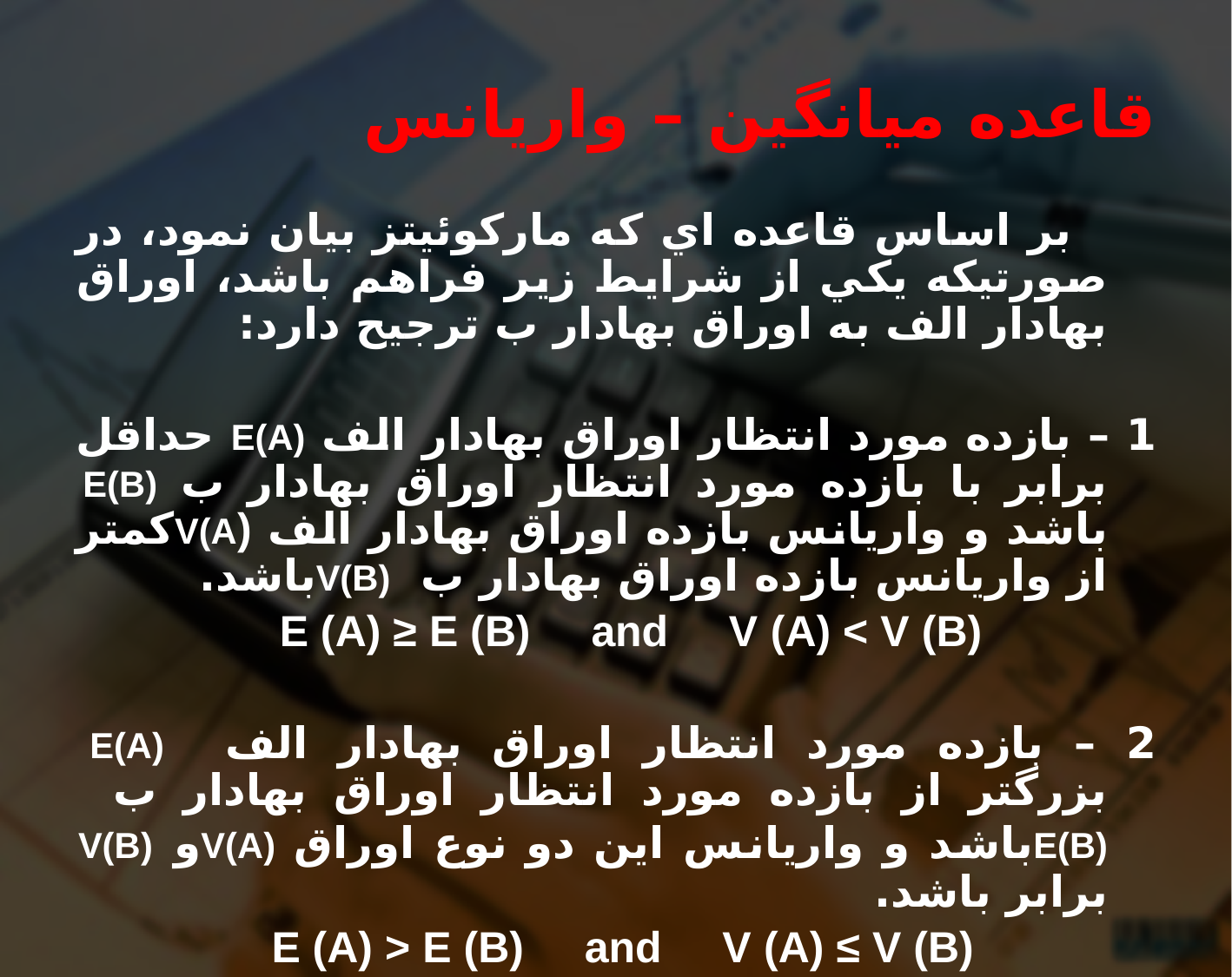

# قاعده ميانگين – واريانس
     بر اساس قاعده اي كه ماركوئيتز بيان نمود، در صورتيكه يكي از شرايط زير فراهم باشد، اوراق بهادار الف به اوراق بهادار ب ترجيح دارد:

1 – بازده مورد انتظار اوراق بهادار الف E(A) حداقل برابر با بازده مورد انتظار اوراق بهادار ب E(B) باشد و واريانس بازده اوراق بهادار الف V(A)كمتر از واريانس بازده اوراق بهادار ب  V(B)باشد.
E (A) ≥ E (B)     and     V (A) < V (B)

2 – بازده مورد انتظار اوراق بهادار الف  E(A) بزرگتر از بازده مورد انتظار اوراق بهادار ب  E(B)باشد و واريانس اين دو نوع اوراق V(A)و V(B) برابر باشد.
E (A) > E (B)     and     V (A) ≤ V (B)